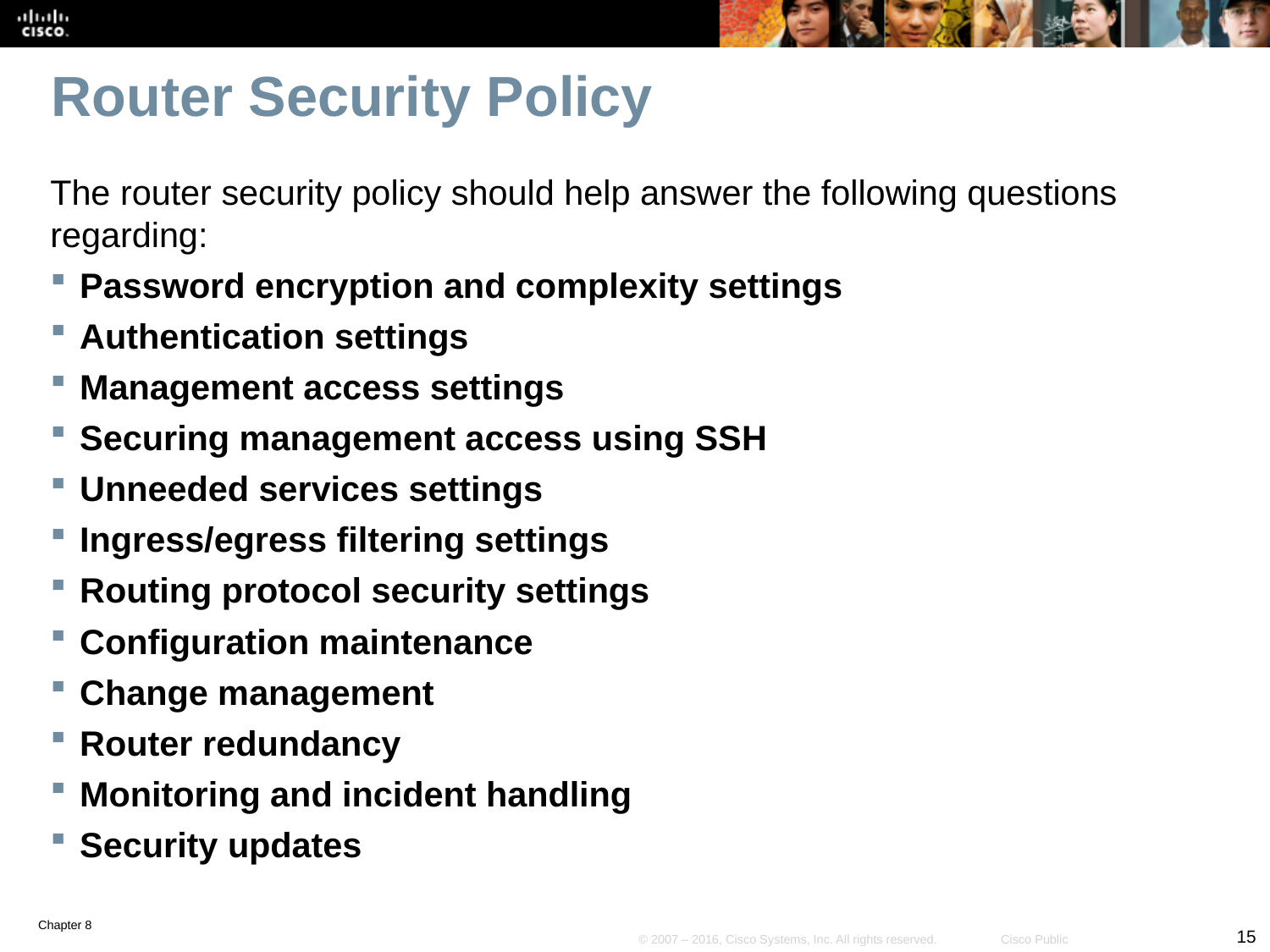

# Router Security Policy
The router security policy should help answer the following questions regarding:
Password encryption and complexity settings
Authentication settings
Management access settings
Securing management access using SSH
Unneeded services settings
Ingress/egress filtering settings
Routing protocol security settings
Configuration maintenance
Change management
Router redundancy
Monitoring and incident handling
Security updates